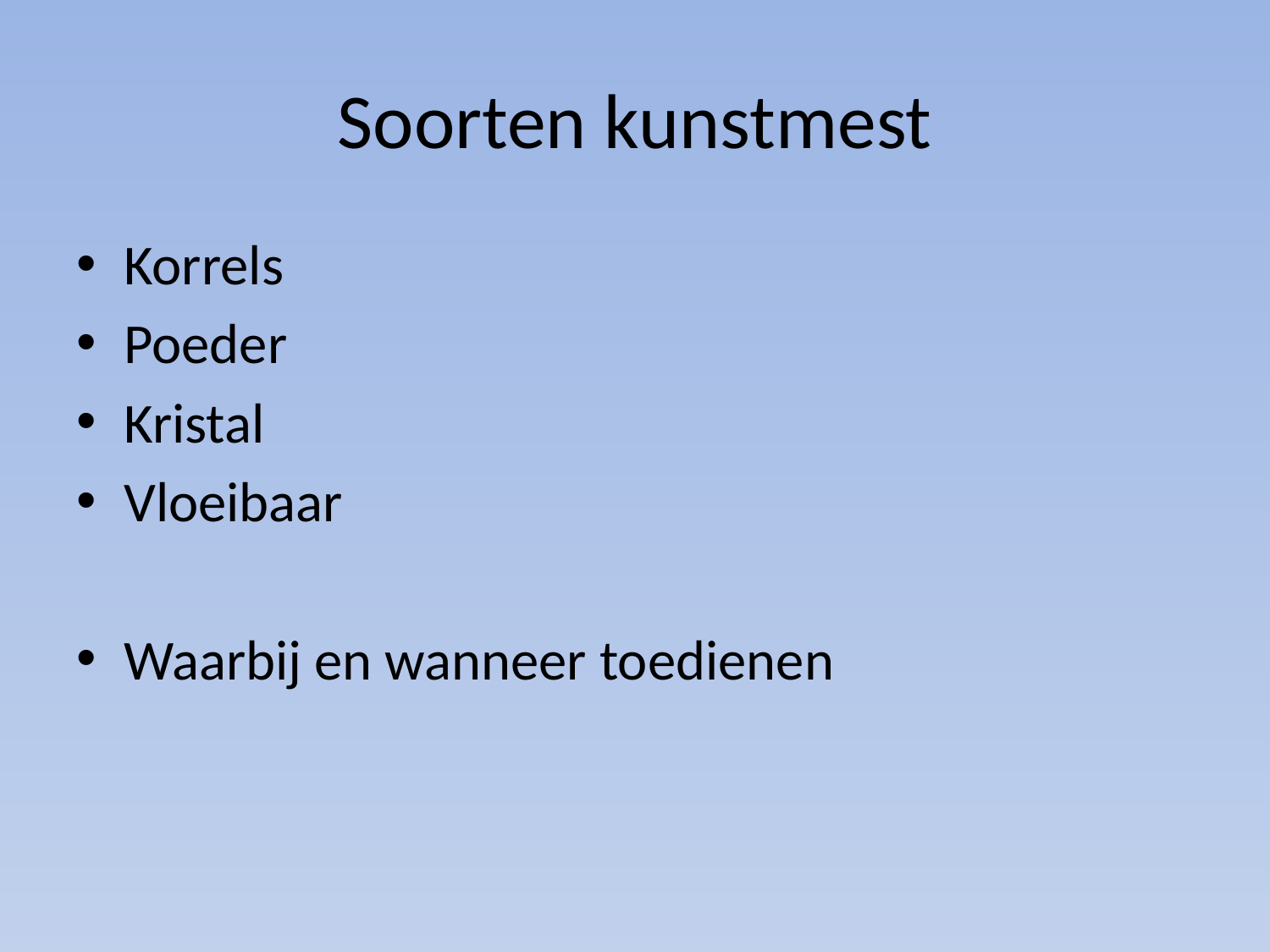

# Soorten kunstmest
Korrels
Poeder
Kristal
Vloeibaar

Waarbij en wanneer toedienen